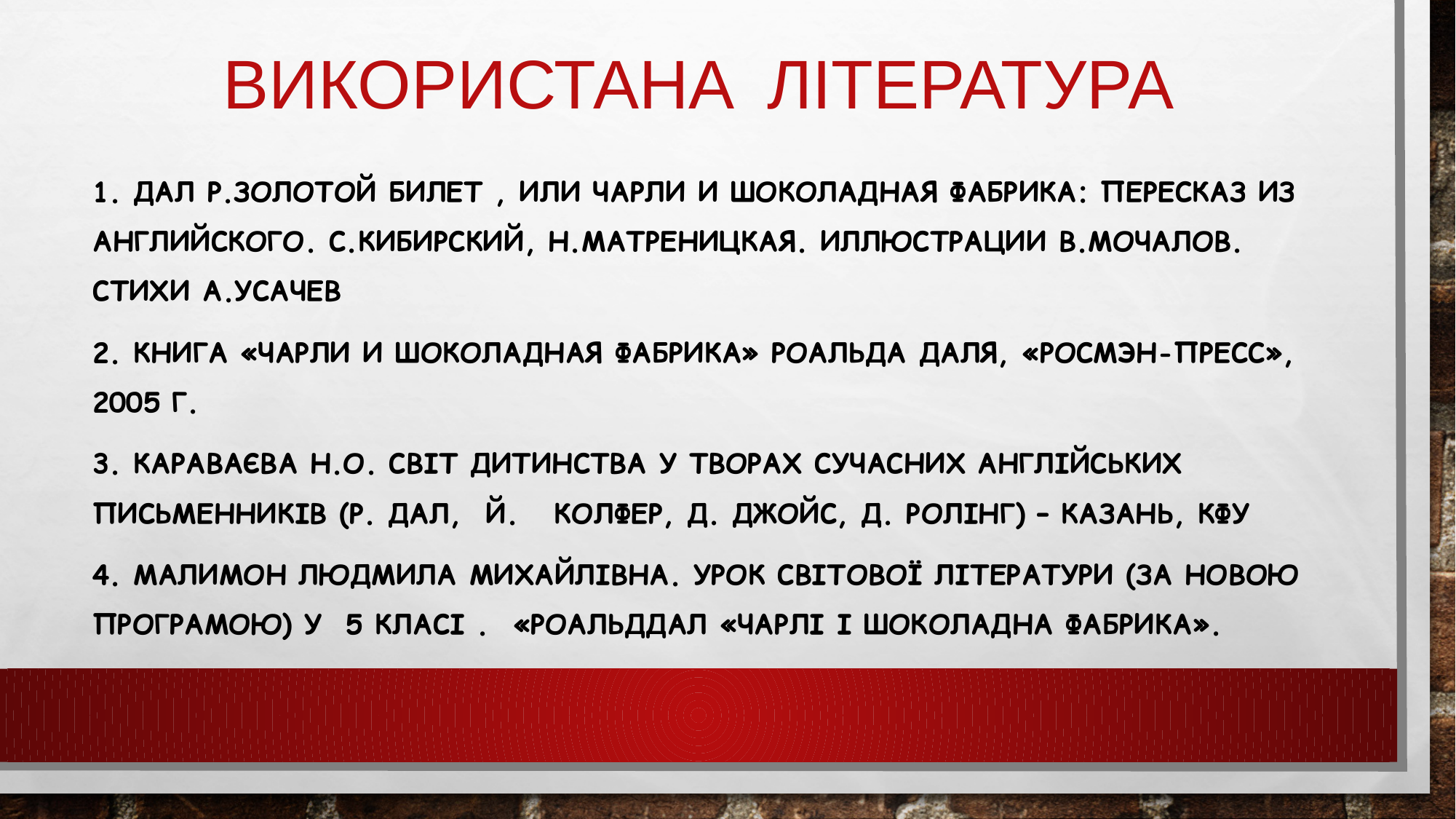

# Використана  література
1. Дал Р.Золотой билет , или Чарли и шоколадная фабрика: пересказ из  английского. С.Кибирский, Н.Матреницкая. Иллюстрации В.Мочалов. Стихи А.Усачев
2. Книга «Чарли и шоколадная фабрика» Роальда Даля, «Росмэн-Пресс», 2005 г.
3. Караваєва Н.О. Світ дитинства у творах сучасних англійських письменників (Р. Дал,  Й.   Колфер, Д. Джойс, Д. Ролінг) – Казань, КФУ
4. Малимон Людмила Михайлівна. Урок світової літератури (за новою програмою) у  5 класі .  «РоальдДал «Чарлі і шоколадна фабрика».